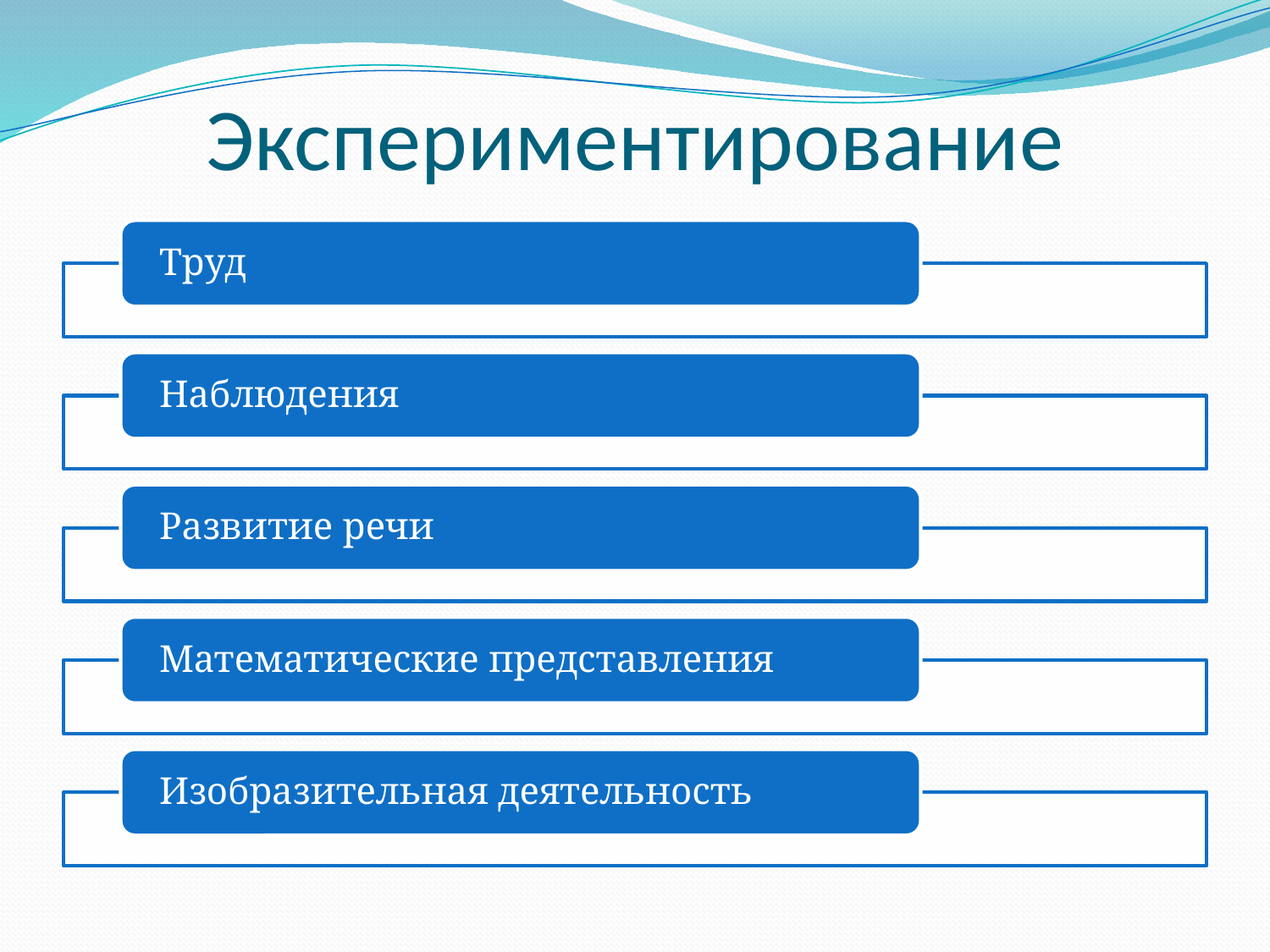

# Экспериментирование
Труд
Наблюдения
Развитие речи
Математические представления
Изобразительная деятельность